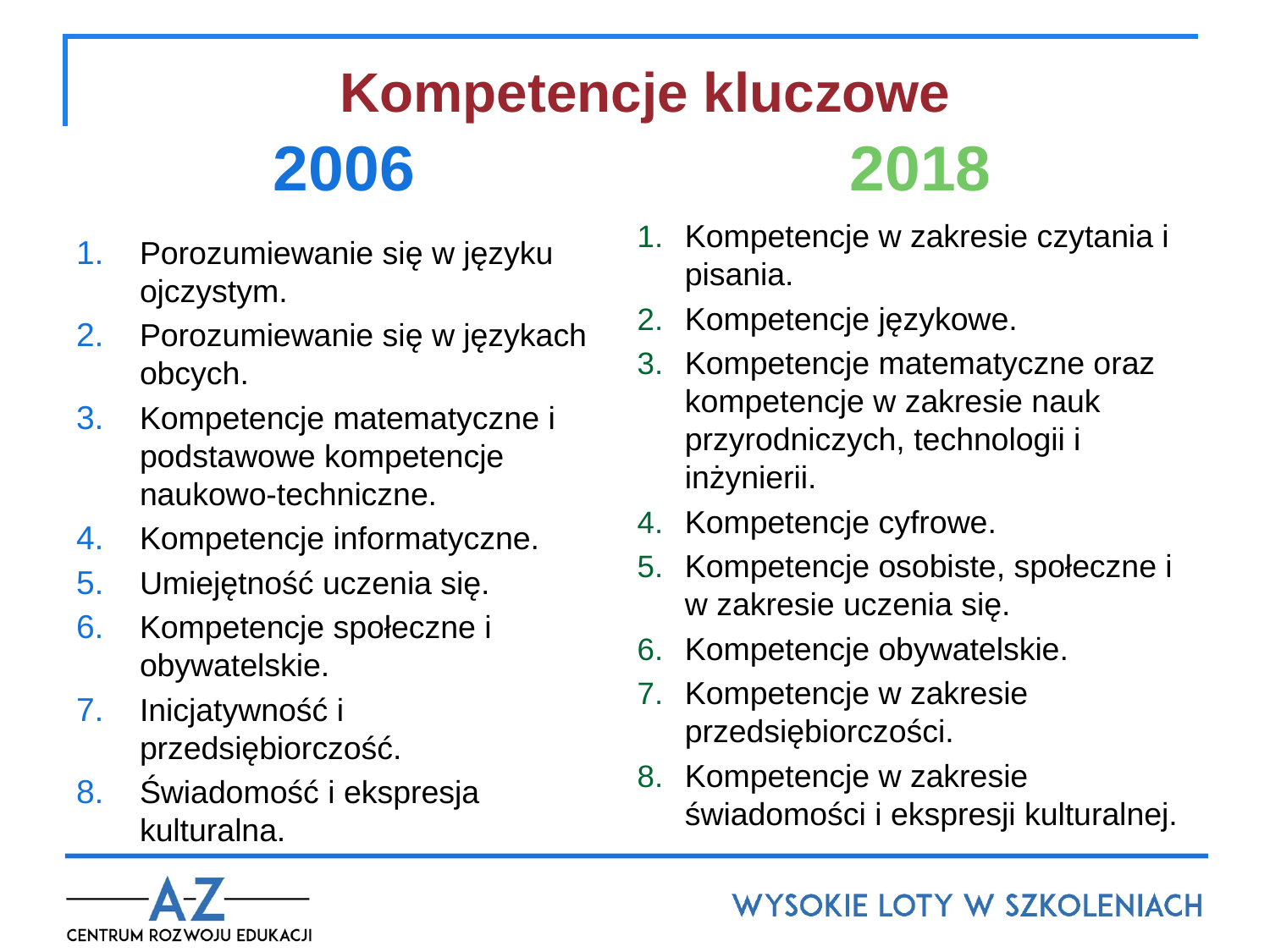

# Kompetencje kluczowe
2006
2018
Kompetencje w zakresie czytania i pisania.
Kompetencje językowe.
Kompetencje matematyczne oraz kompetencje w zakresie nauk przyrodniczych, technologii i inżynierii.
Kompetencje cyfrowe.
Kompetencje osobiste, społeczne i w zakresie uczenia się.
Kompetencje obywatelskie.
Kompetencje w zakresie przedsiębiorczości.
Kompetencje w zakresie świadomości i ekspresji kulturalnej.

Porozumiewanie się w języku ojczystym.
Porozumiewanie się w językach obcych.
Kompetencje matematyczne i podstawowe kompetencje naukowo-techniczne.
Kompetencje informatyczne.
Umiejętność uczenia się.
Kompetencje społeczne i obywatelskie.
Inicjatywność i przedsiębiorczość.
Świadomość i ekspresja kulturalna.